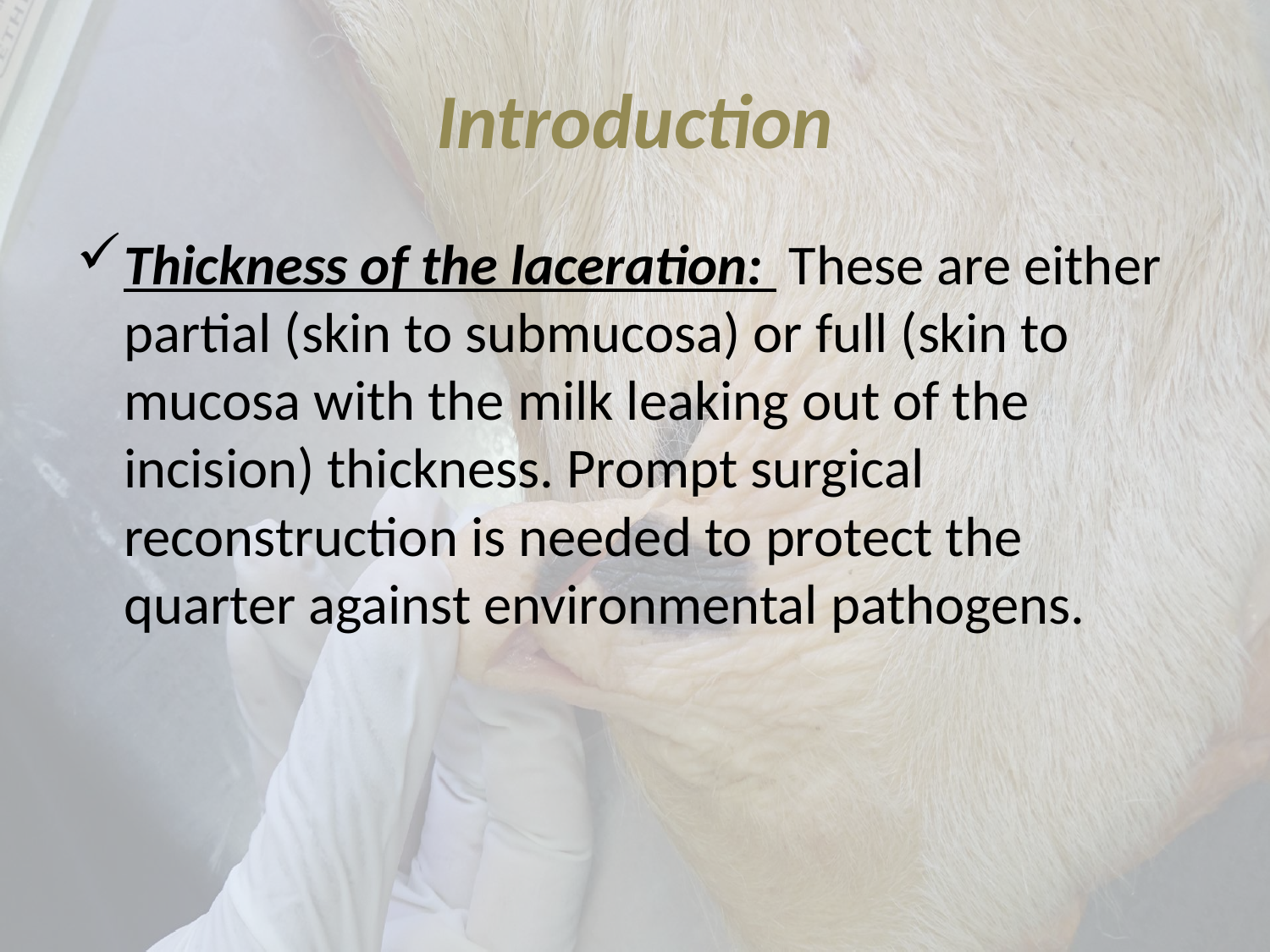

# Introduction
Thickness of the laceration:  These are either partial (skin to submucosa) or full (skin to mucosa with the milk leaking out of the incision) thickness. Prompt surgical reconstruction is needed to protect the quarter against environmental pathogens.